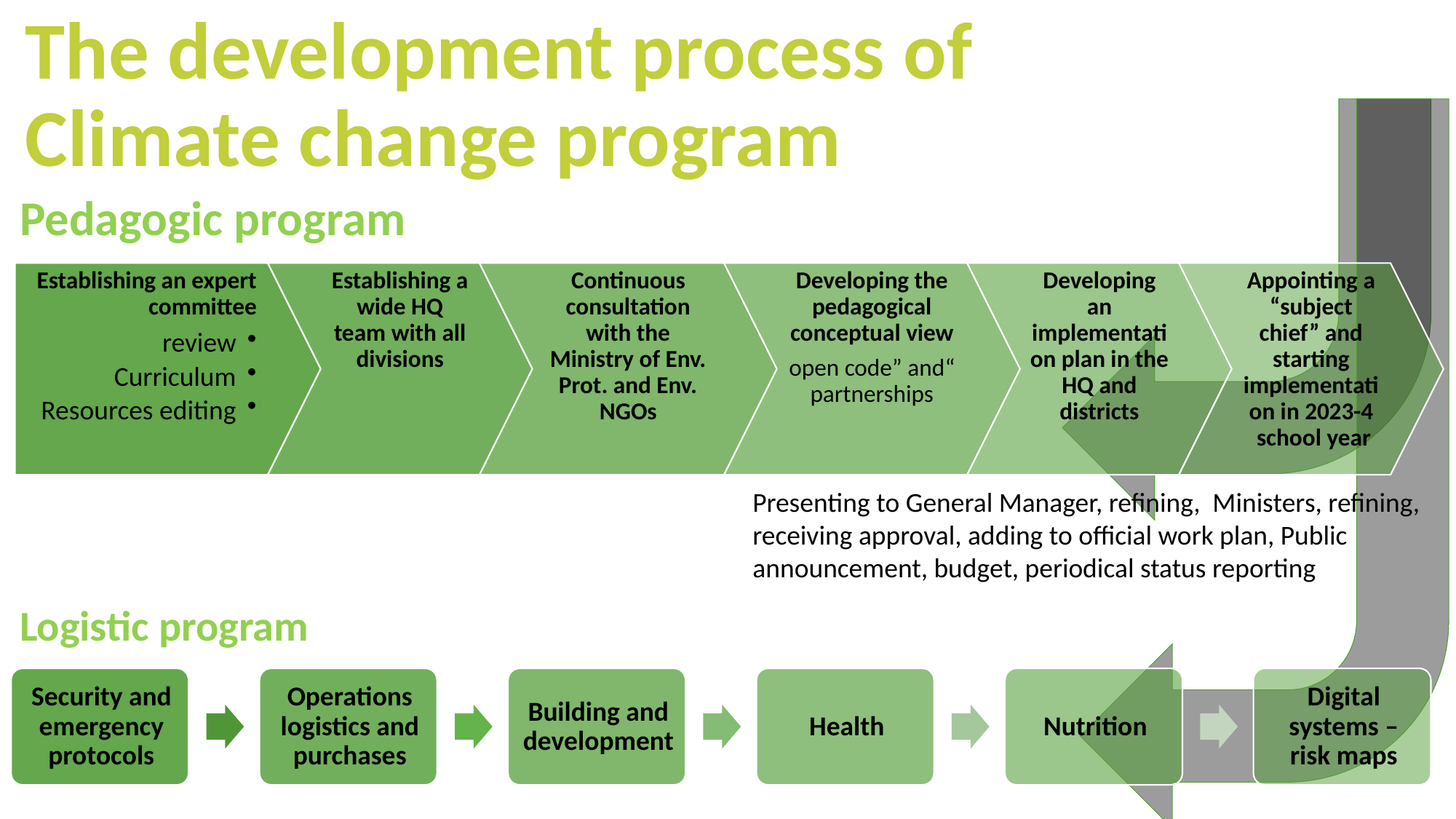

# The development process of Climate change program

Establishing an expert committee
review
Curriculum
Resources editing
Establishing a wide HQ team with all divisions
Continuous consultation with the Ministry of Env. Prot. and Env. NGOs
Developing the pedagogical conceptual view
“open code” and partnerships
Developing an implementation plan in the HQ and districts
Appointing a “subject chief” and starting implementation in 2023-4 school year
Pedagogic program
Presenting to General Manager, refining,  Ministers, refining, receiving approval, adding to official work plan, Public announcement, budget, periodical status reporting
Logistic program
Security and emergency protocols

Operations logistics and purchases

Building and development

Health

Nutrition

Digital systems – risk maps